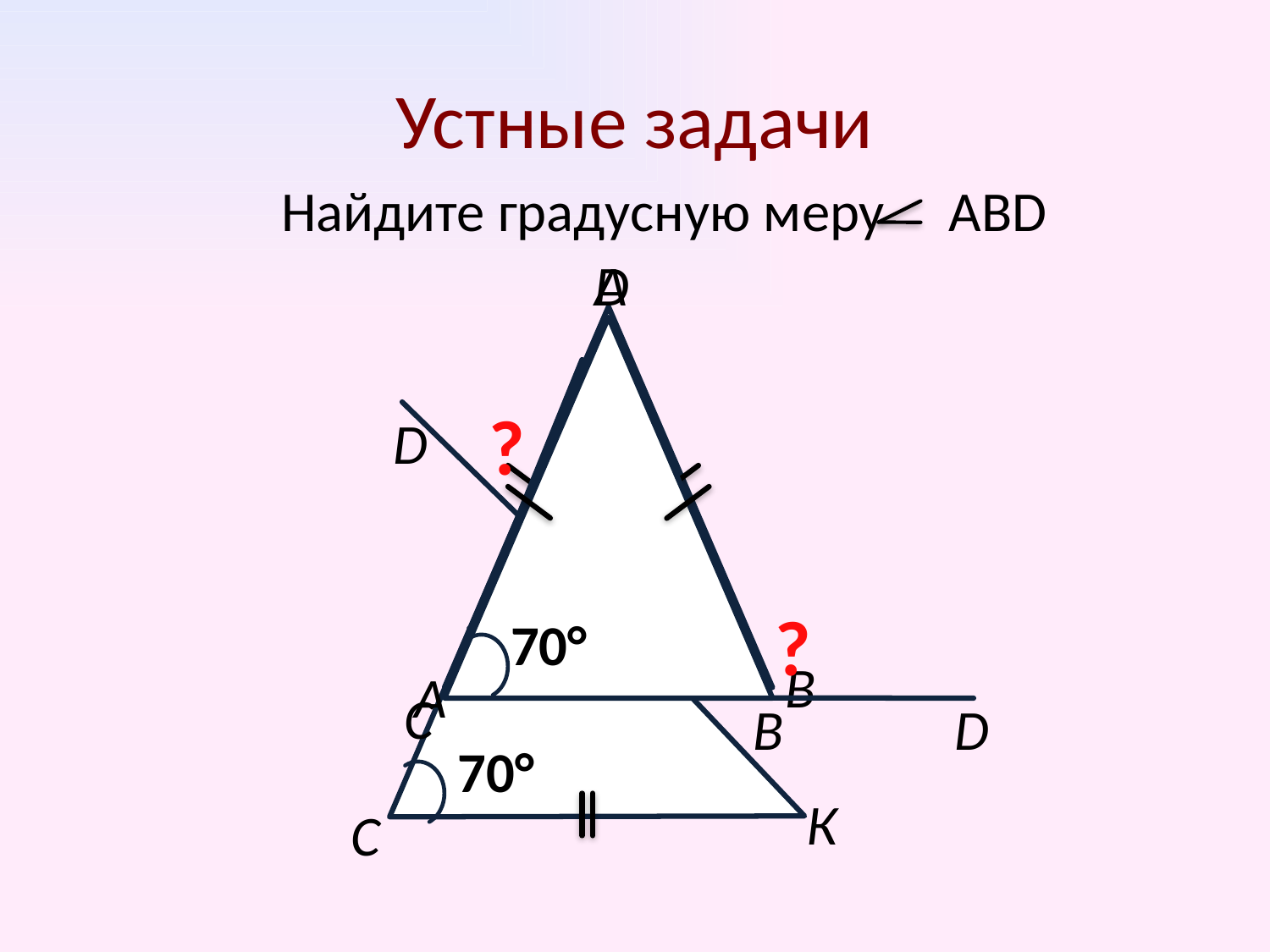

# Устные задачи
Найдите градусную меру     АВD
А

70°

С
В
D
?
D

70°

В
А
?
А
D
В
70°

К
С
?